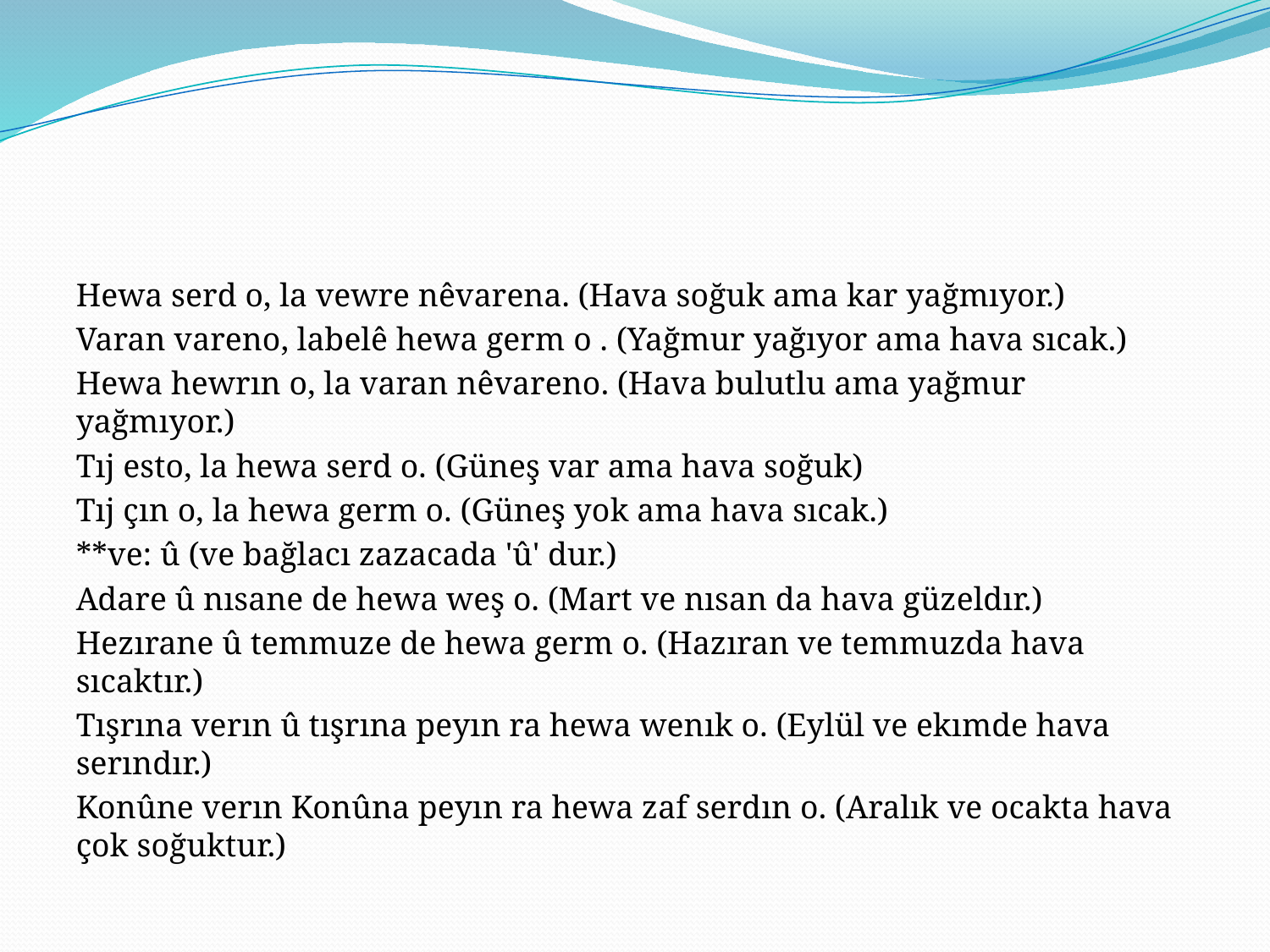

#
Hewa serd o, la vewre nêvarena. (Hava soğuk ama kar yağmıyor.)
Varan vareno, labelê hewa germ o . (Yağmur yağıyor ama hava sıcak.)
Hewa hewrın o, la varan nêvareno. (Hava bulutlu ama yağmur yağmıyor.)
Tıj esto, la hewa serd o. (Güneş var ama hava soğuk)
Tıj çın o, la hewa germ o. (Güneş yok ama hava sıcak.)
**ve: û (ve bağlacı zazacada 'û' dur.)
Adare û nısane de hewa weş o. (Mart ve nısan da hava güzeldır.)
Hezırane û temmuze de hewa germ o. (Hazıran ve temmuzda hava sıcaktır.)
Tışrına verın û tışrına peyın ra hewa wenık o. (Eylül ve ekımde hava serındır.)
Konûne verın Konûna peyın ra hewa zaf serdın o. (Aralık ve ocakta hava çok soğuktur.)